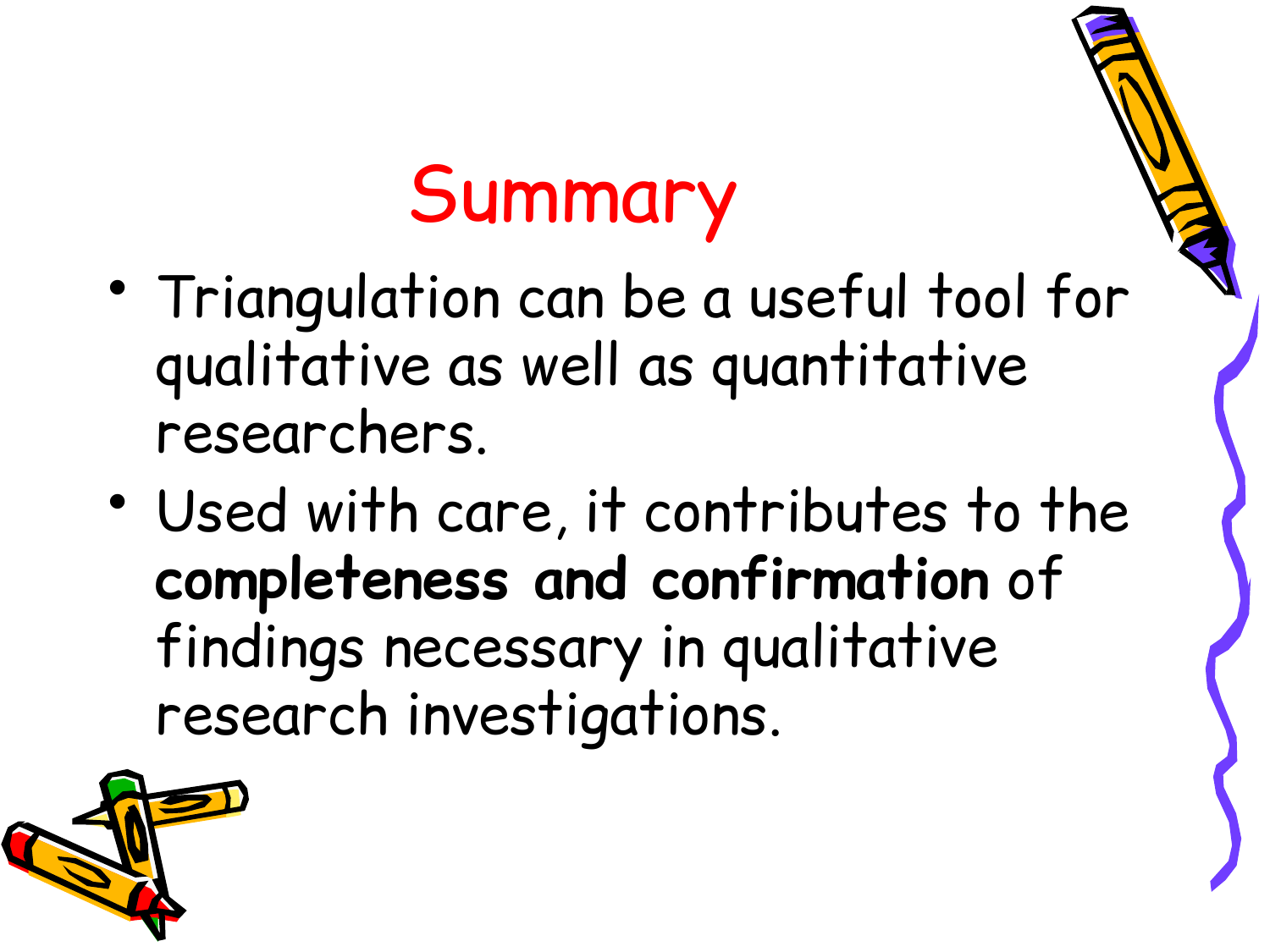

# Summary
Triangulation can be a useful tool for qualitative as well as quantitative researchers.
Used with care, it contributes to the completeness and confirmation of findings necessary in qualitative research investigations.